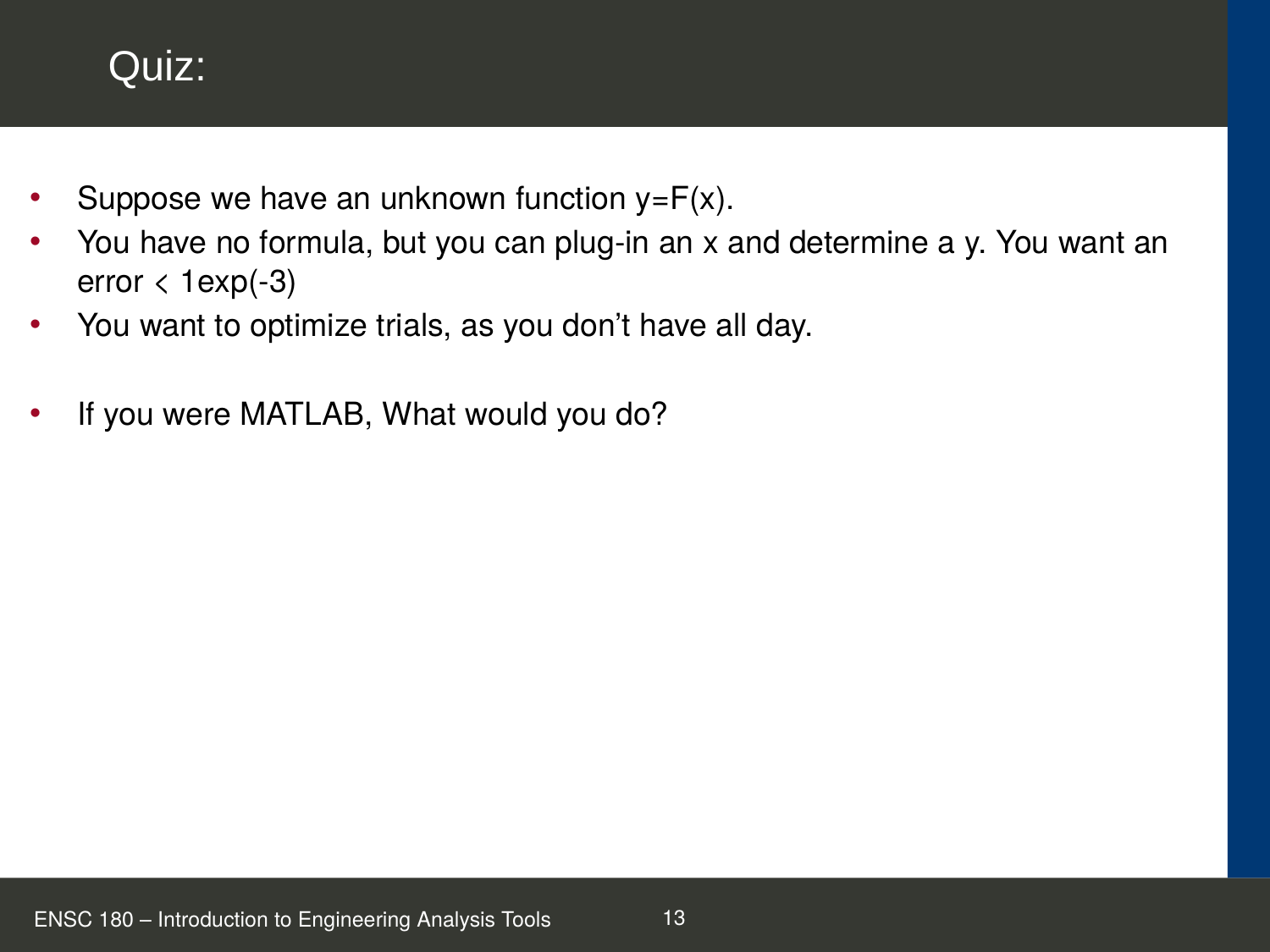

# Quiz:
Suppose we have an unknown function y=F(x).
You have no formula, but you can plug-in an x and determine a y. You want an error < 1exp(-3)
You want to optimize trials, as you don’t have all day.

If you were MATLAB, What would you do?
ENSC 180 – Introduction to Engineering Analysis Tools